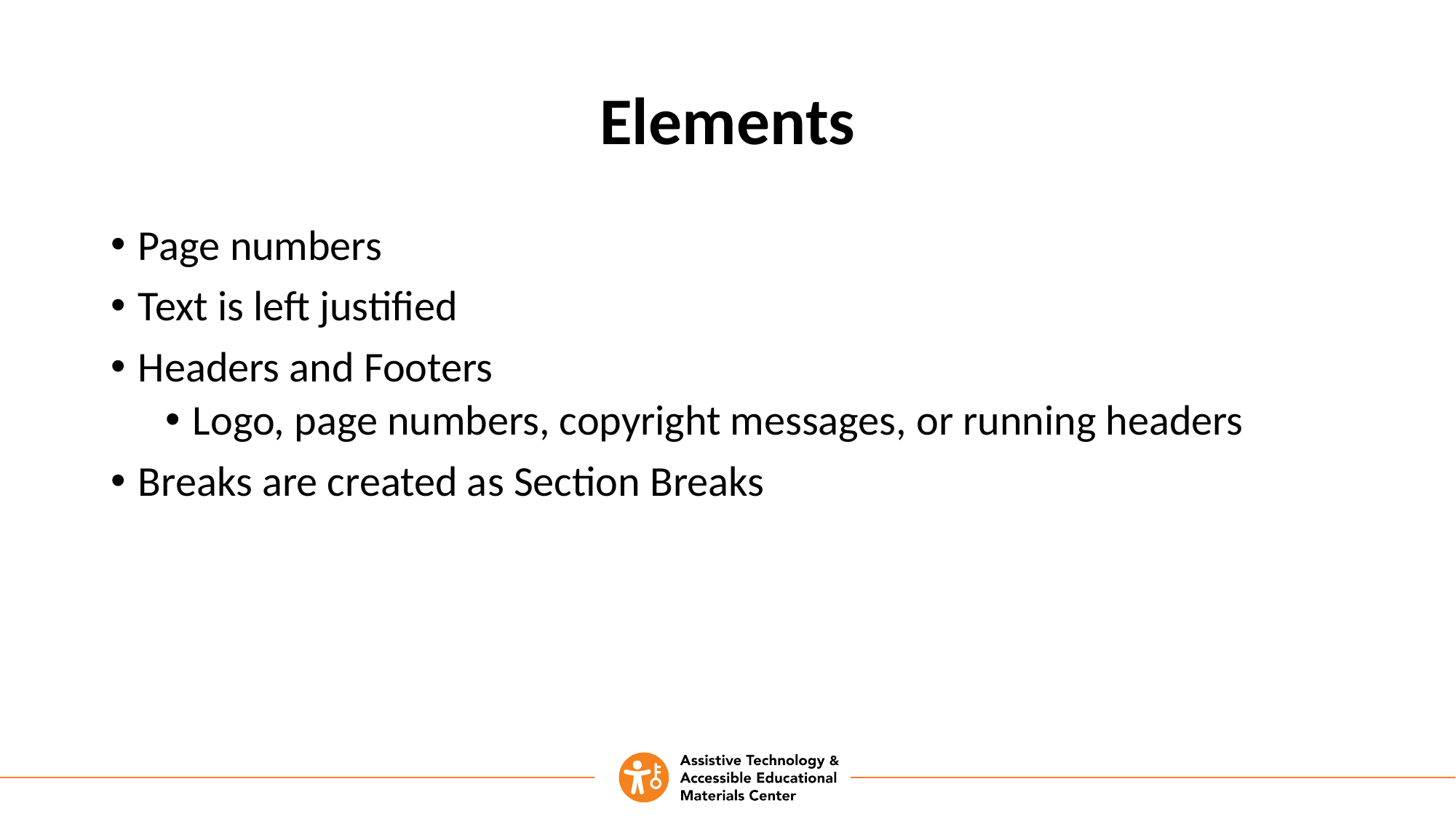

# Elements
Page numbers
Text is left justified
Headers and Footers
Logo, page numbers, copyright messages, or running headers
Breaks are created as Section Breaks